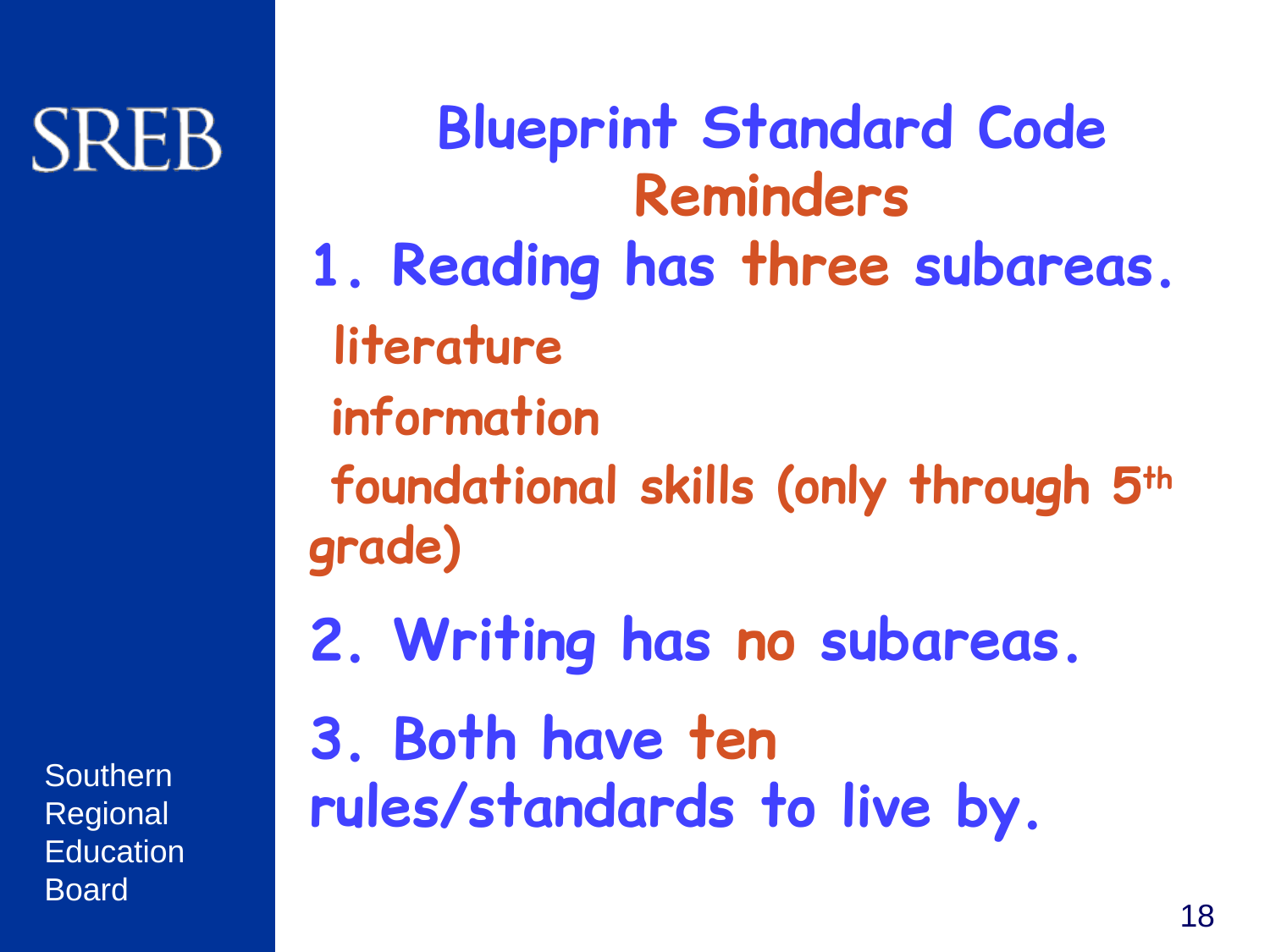

# Blueprint Standard Code Reminders
1. Reading has three subareas.
 literature
 information
 foundational skills (only through 5th 	grade)

2. Writing has no subareas.

3. Both have ten rules/standards to live by.

18